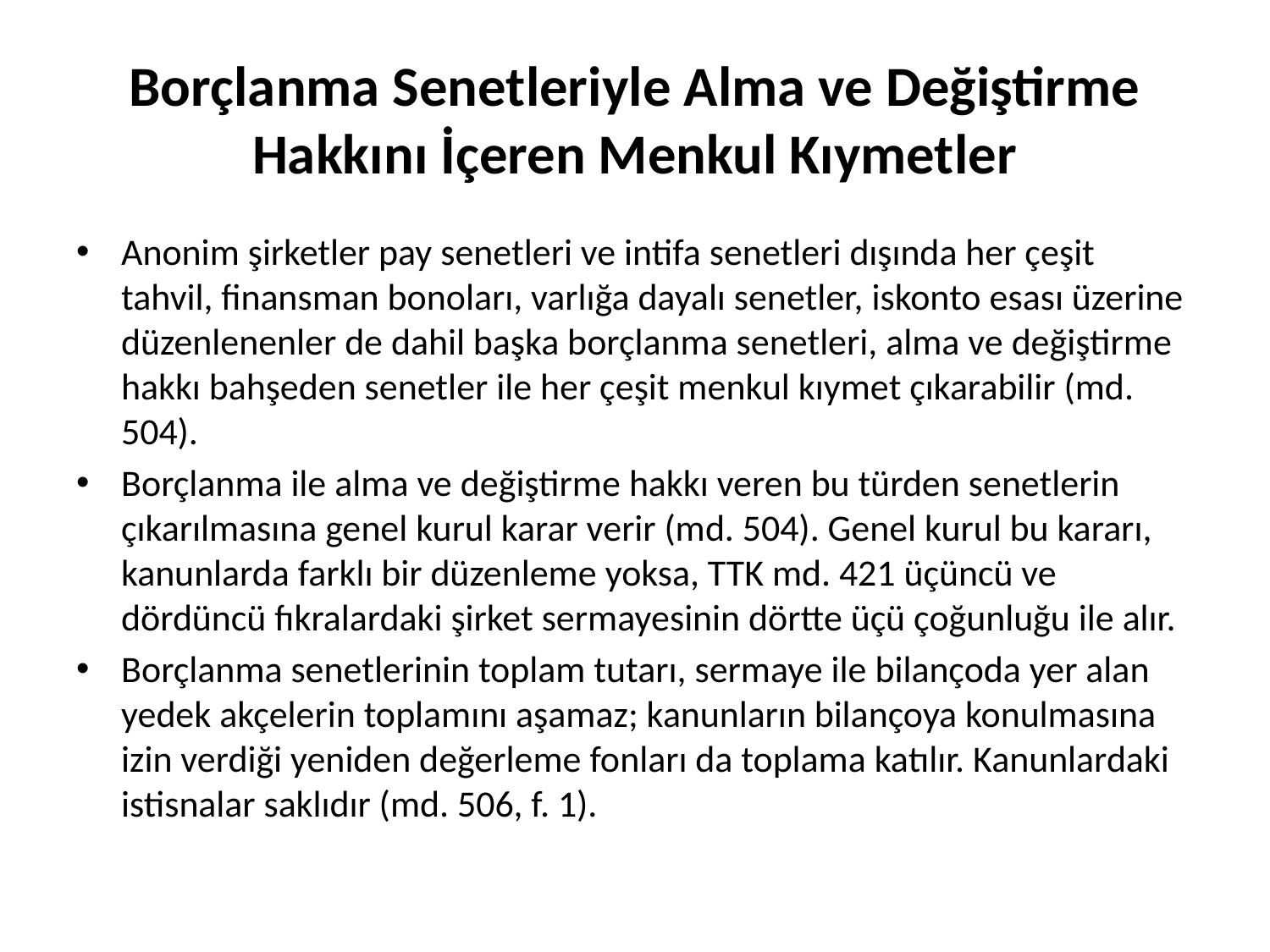

# Borçlanma Senetleriyle Alma ve Değiştirme Hakkını İçeren Menkul Kıymetler
Anonim şirketler pay senetleri ve intifa senetleri dışında her çeşit tahvil, finansman bonoları, varlığa dayalı senetler, iskonto esası üzerine düzenlenenler de dahil başka borçlanma senetleri, alma ve değiştirme hakkı bahşeden senetler ile her çeşit menkul kıymet çıkarabilir (md. 504).
Borçlanma ile alma ve değiştirme hakkı veren bu türden senetlerin çıkarılmasına genel kurul karar verir (md. 504). Genel kurul bu kararı, kanunlarda farklı bir düzenleme yoksa, TTK md. 421 üçüncü ve dördüncü fıkralardaki şirket sermayesinin dörtte üçü çoğunluğu ile alır.
Borçlanma senetlerinin toplam tutarı, sermaye ile bilançoda yer alan yedek akçelerin toplamını aşamaz; kanunların bilançoya konulmasına izin verdiği yeniden değerleme fonları da toplama katılır. Kanunlardaki istisnalar saklıdır (md. 506, f. 1).